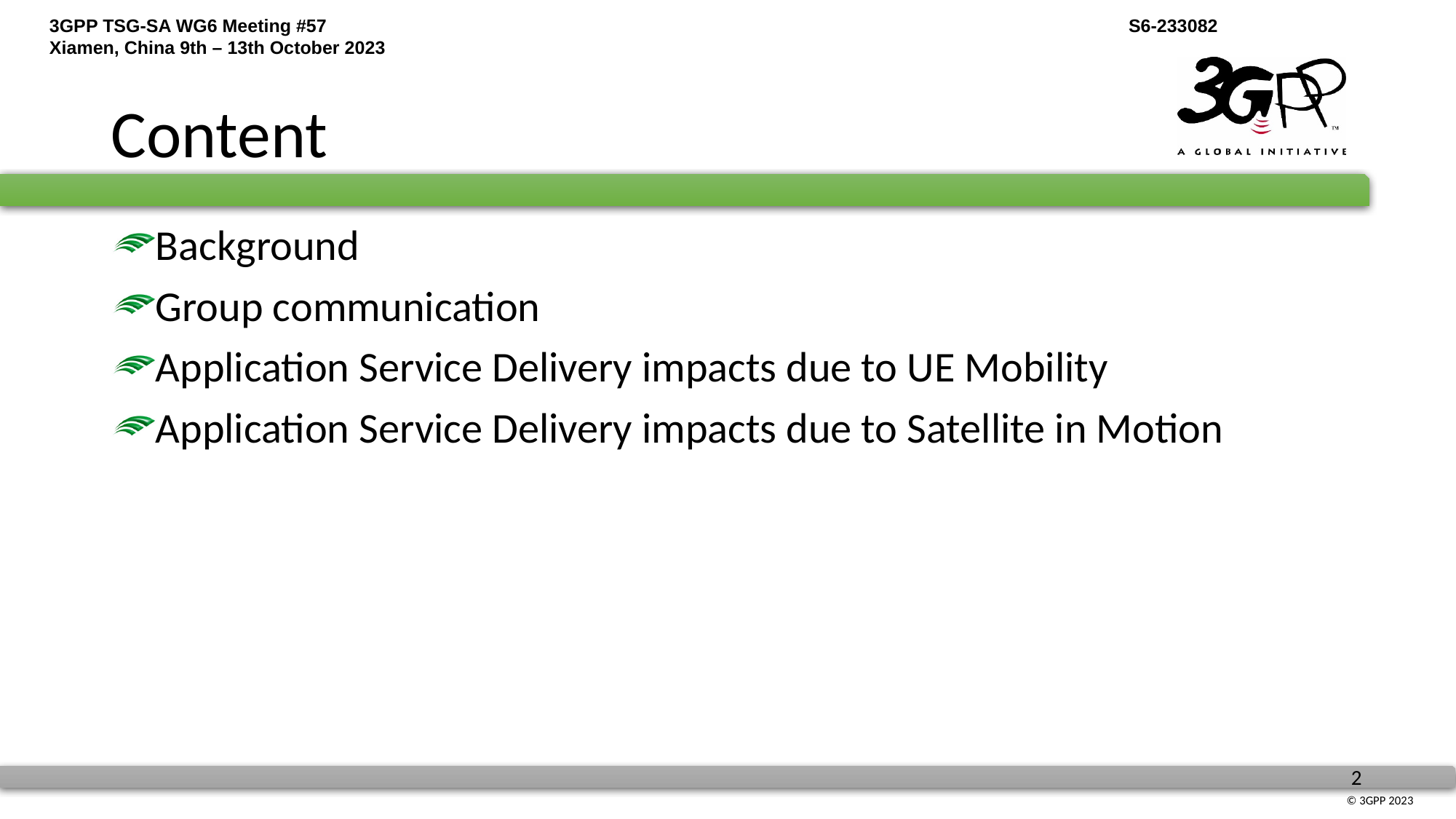

# Content
Background
Group communication
Application Service Delivery impacts due to UE Mobility
Application Service Delivery impacts due to Satellite in Motion